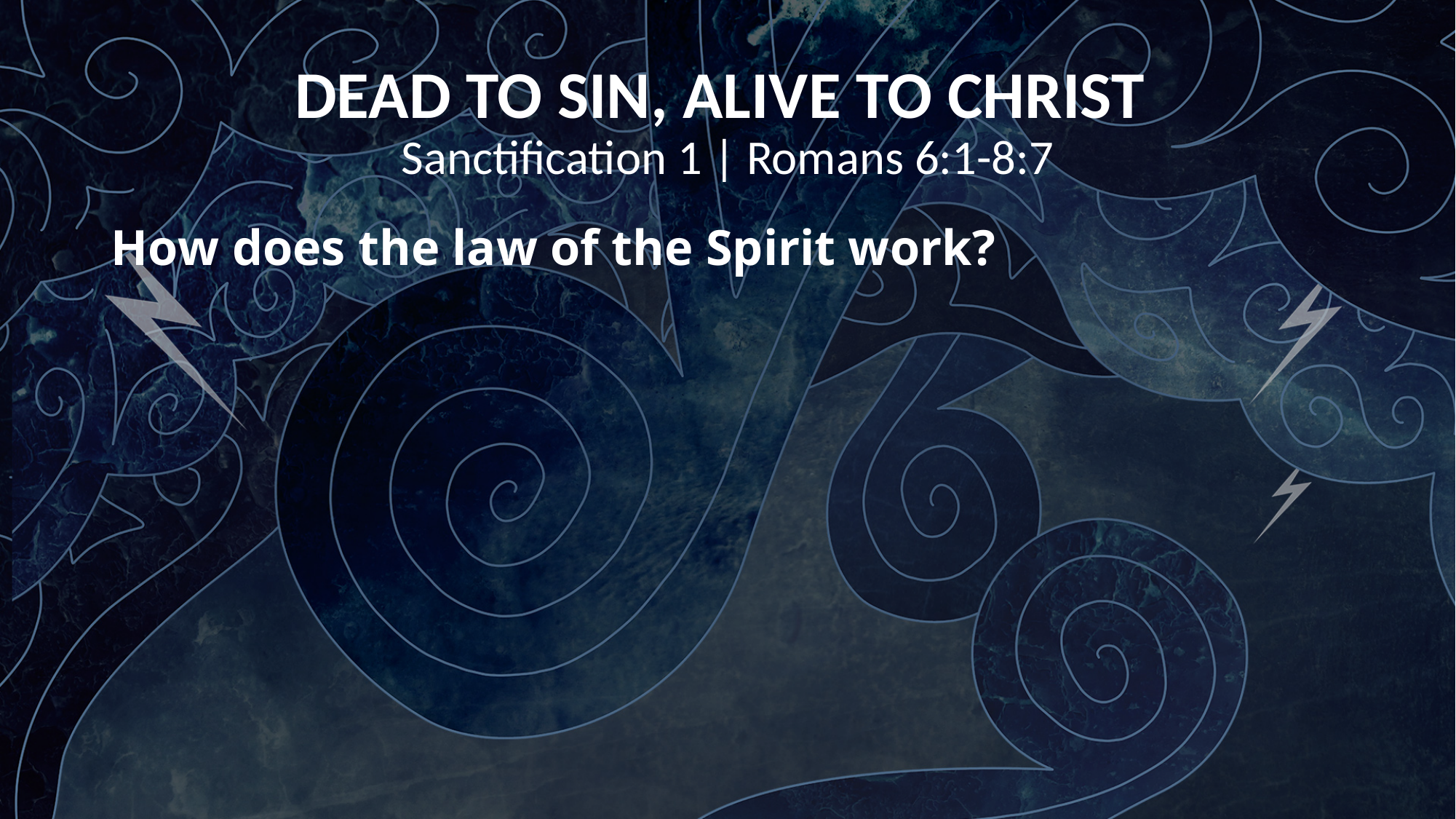

DEAD TO SIN, ALIVE TO CHRIST
Sanctification 1 | Romans 6:1-8:7
How does the law of the Spirit work?